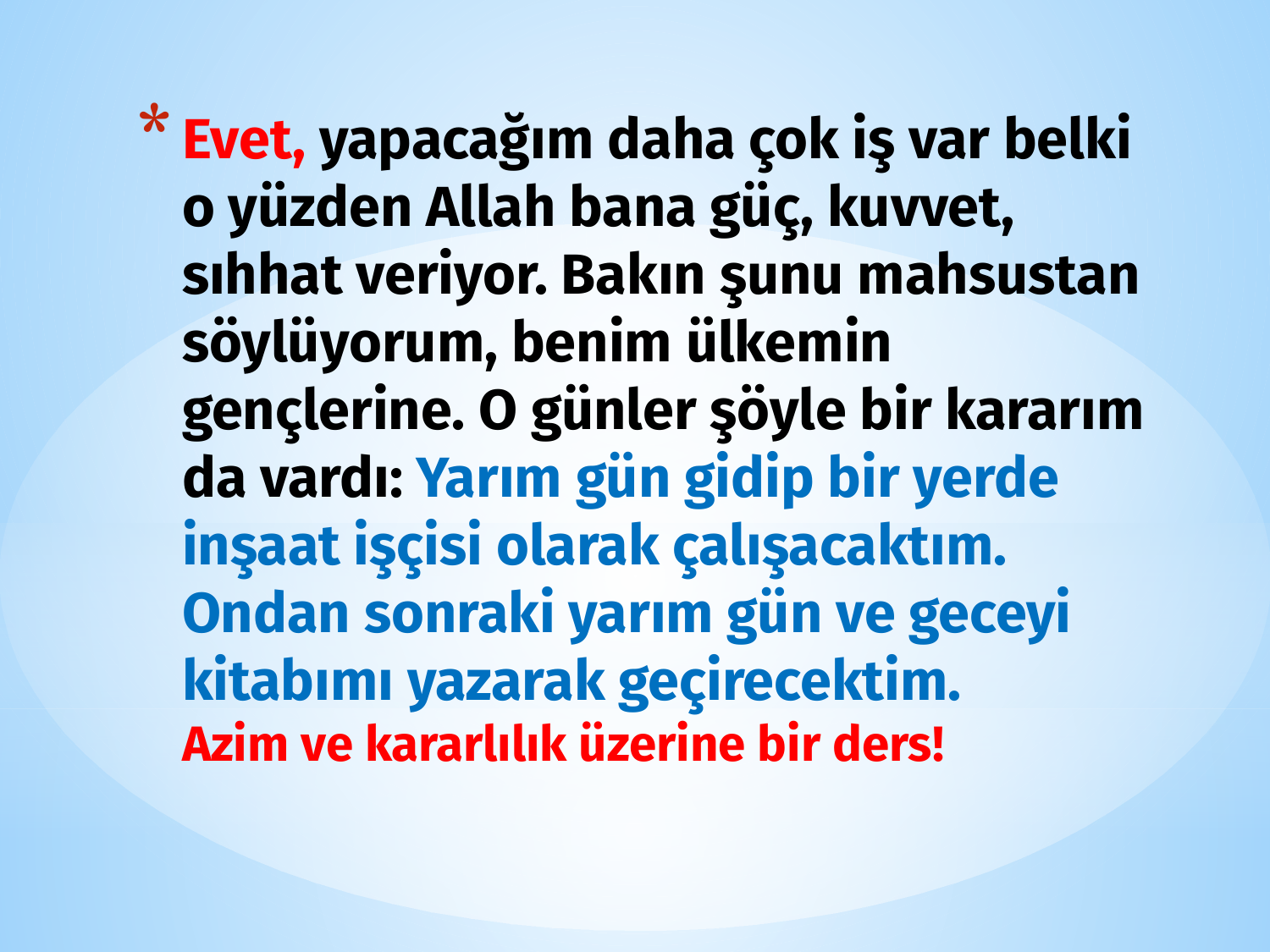

# Evet, yapacağım daha çok iş var belki o yüzden Allah bana güç, kuvvet, sıhhat veriyor. Bakın şunu mahsustan söylüyorum, benim ülkemin gençlerine. O günler şöyle bir kararım da vardı: Yarım gün gidip bir yerde inşaat işçisi olarak çalışacaktım. Ondan sonraki yarım gün ve geceyi kitabımı yazarak geçirecektim. Azim ve kararlılık üzerine bir ders!